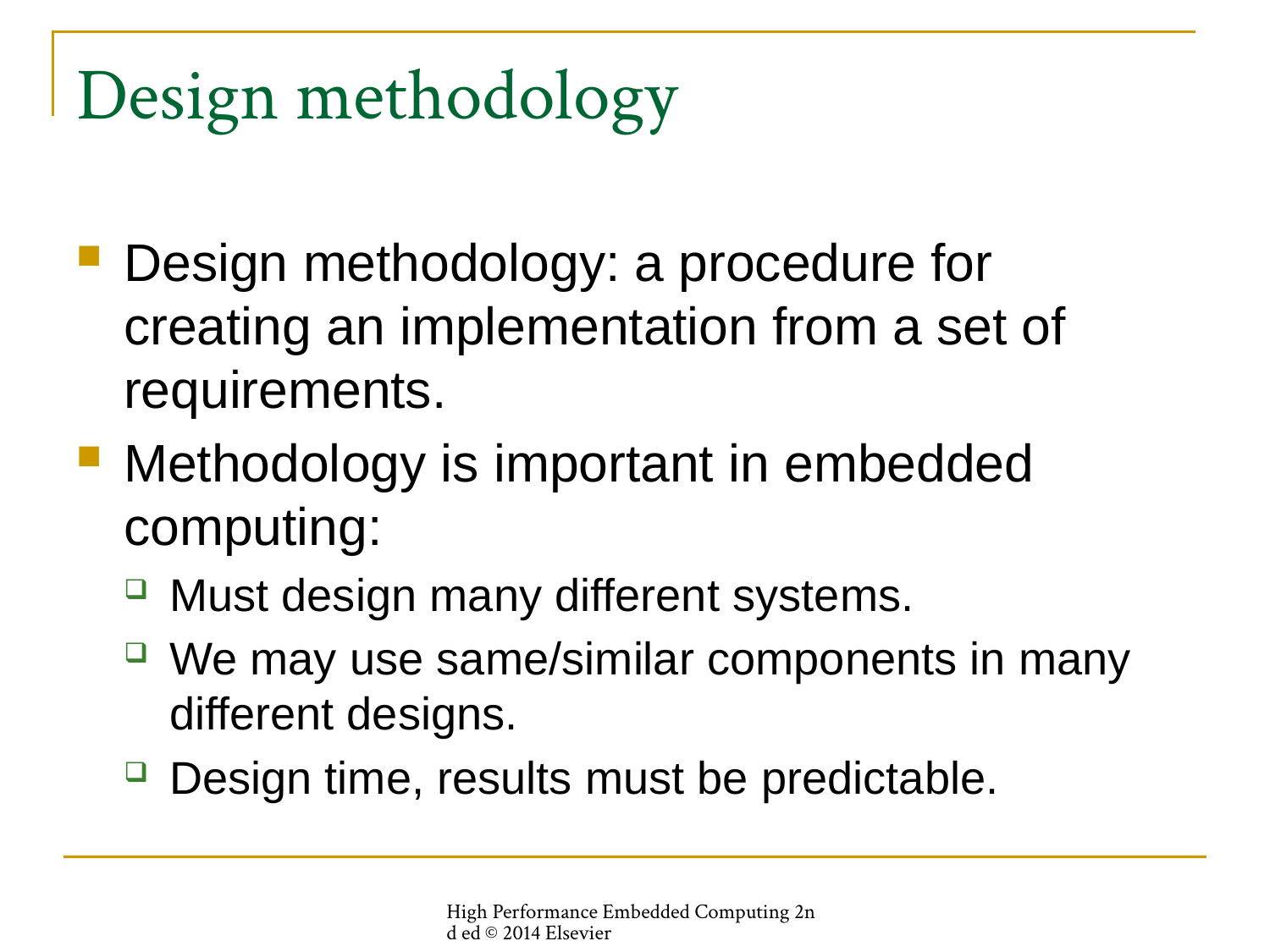

# Design methodology
Design methodology: a procedure for creating an implementation from a set of requirements.
Methodology is important in embedded computing:
Must design many different systems.
We may use same/similar components in many different designs.
Design time, results must be predictable.
High Performance Embedded Computing 2nd ed © 2014 Elsevier